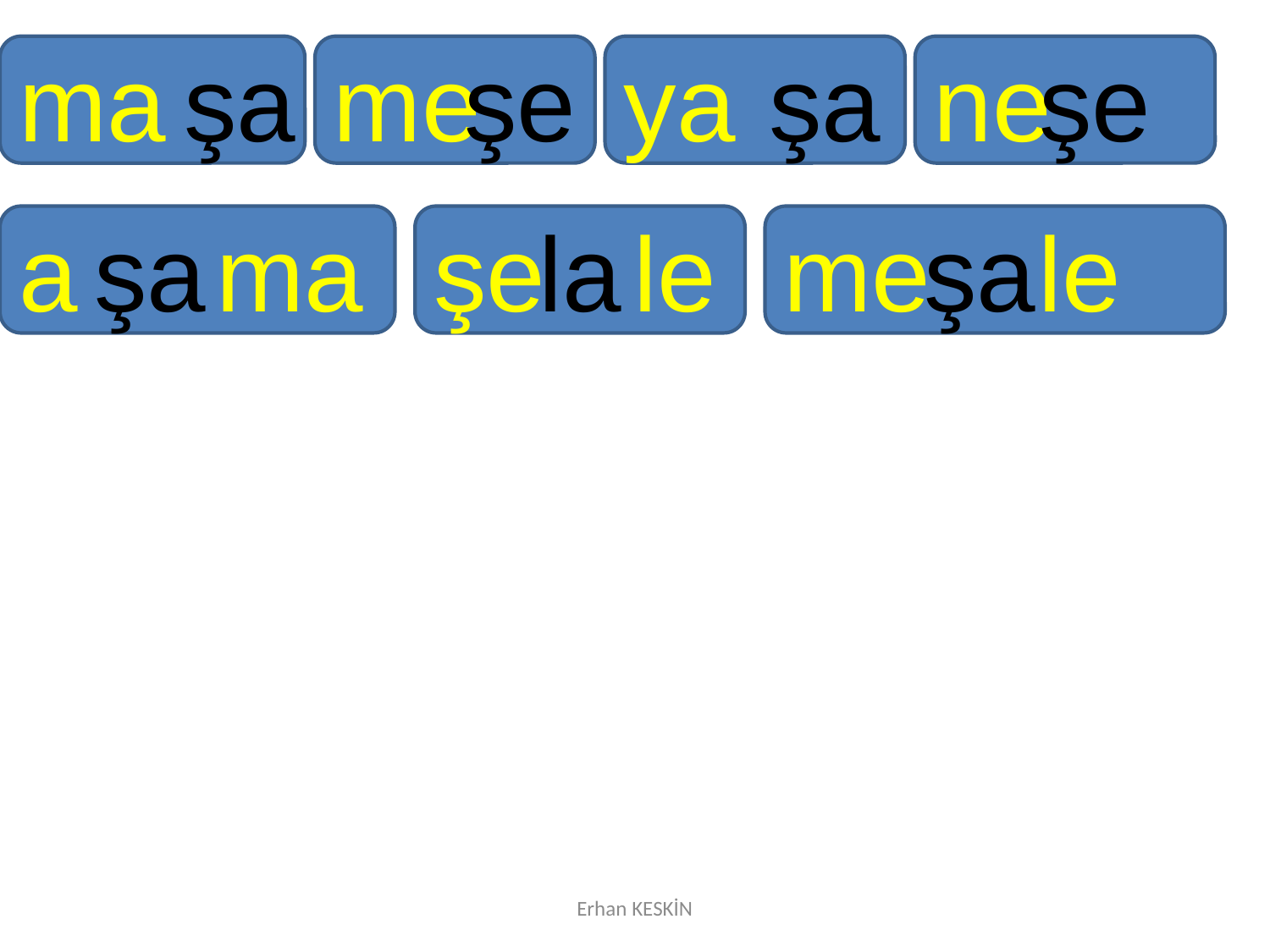

ma

şa
me
şe
ya
şa
ne
şe
a

şa
ma
şe
la
le
me
şa
le
Erhan KESKİN